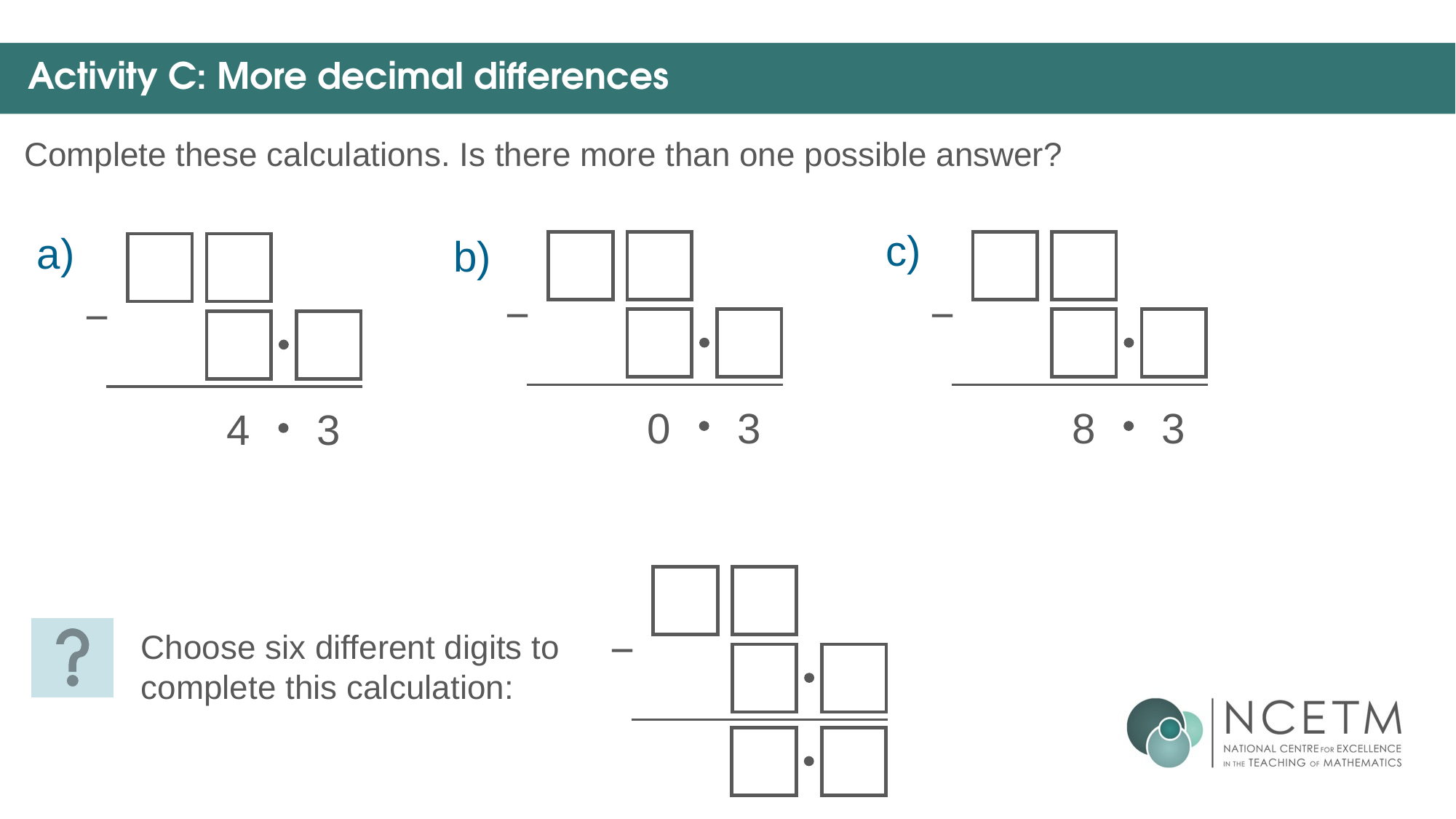

Activity C: More decimal differences

Complete these calculations. Is there more than one possible answer?
c)
a)
b)

−
−
−

0
3
8
3
4
3

−

Choose six different digits to complete this calculation: